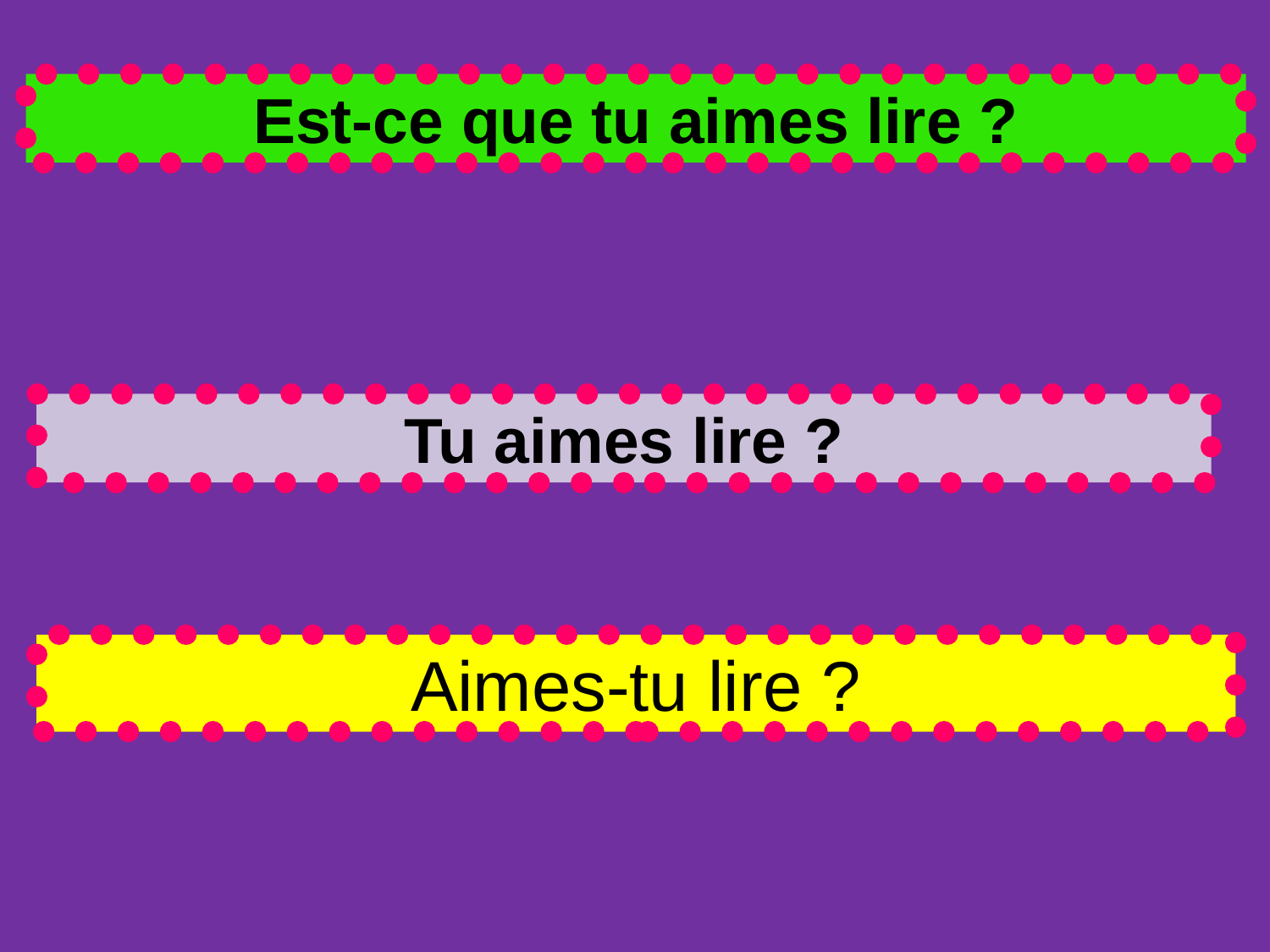

Est-ce que tu aimes lire ?
Tu aimes lire ?
Aimes-tu lire ?